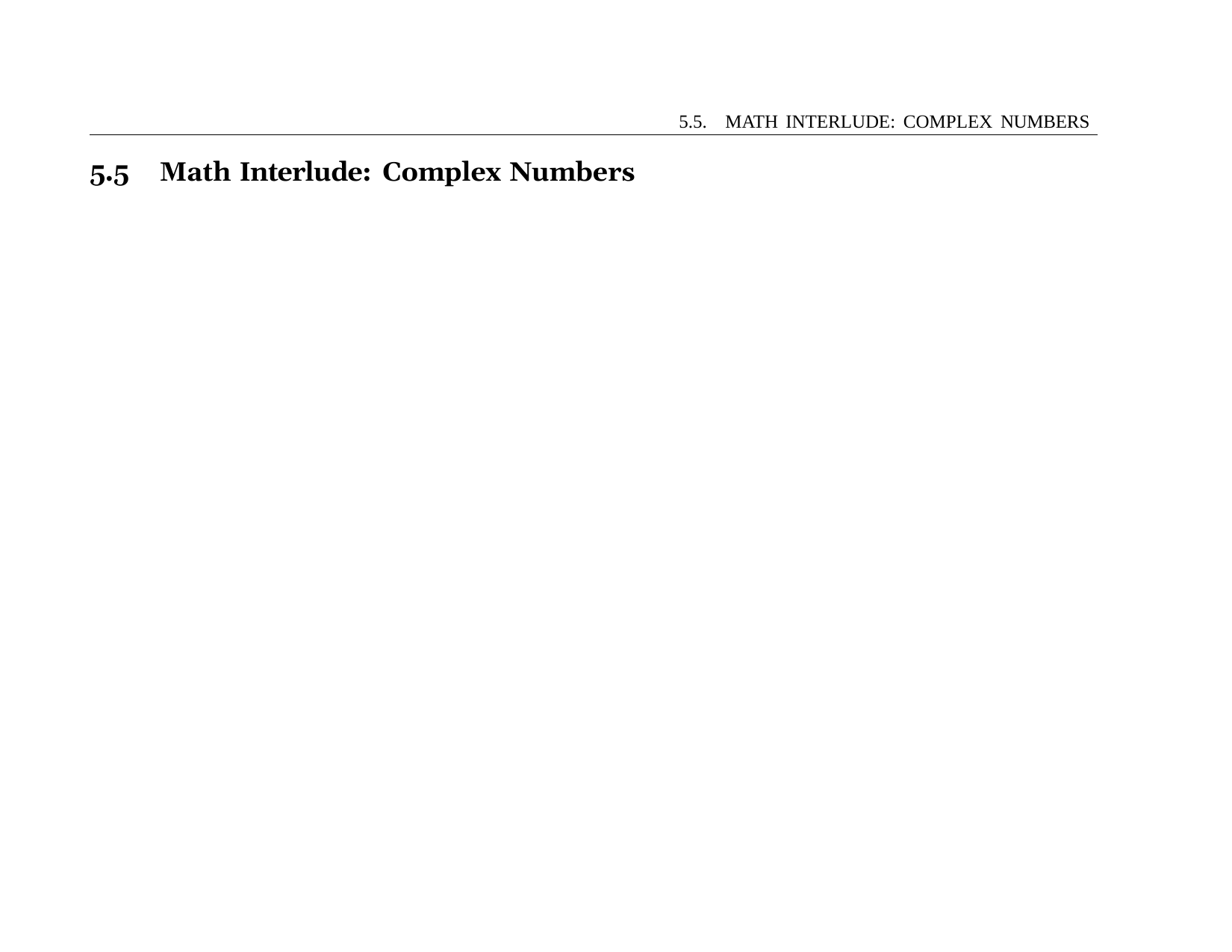

5.5.  MATH INTERLUDE: COMPLEX NUMBERS

5.5	Math Interlude: Complex Numbers